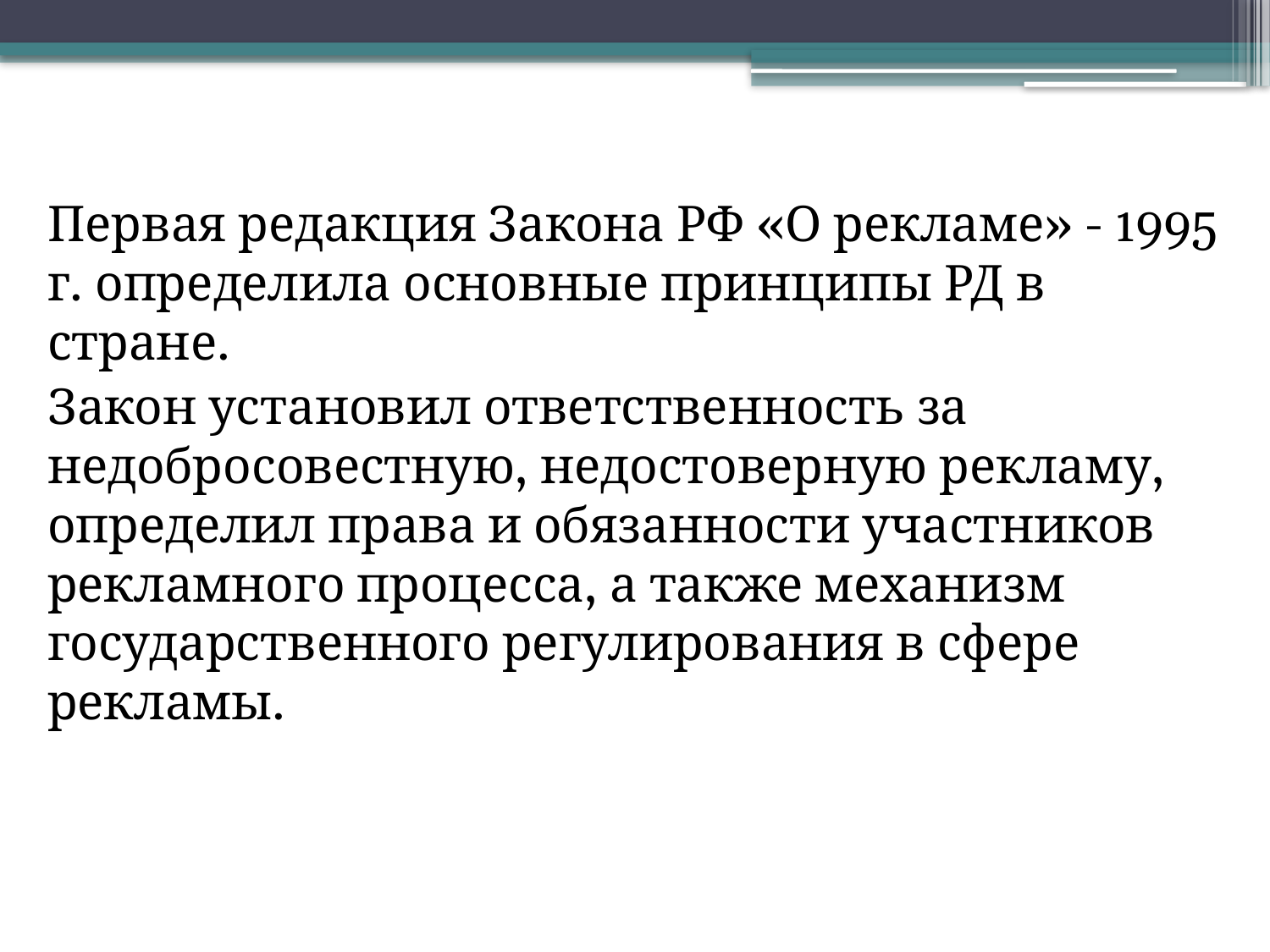

Первая редакция Закона РФ «О рекламе» - 1995 г. определила основные принципы РД в стране.
Закон установил ответственность за недобросовестную, недостоверную рекламу, определил права и обязанности участников рекламного процесса, а также механизм государственного регулирования в сфере рекламы.